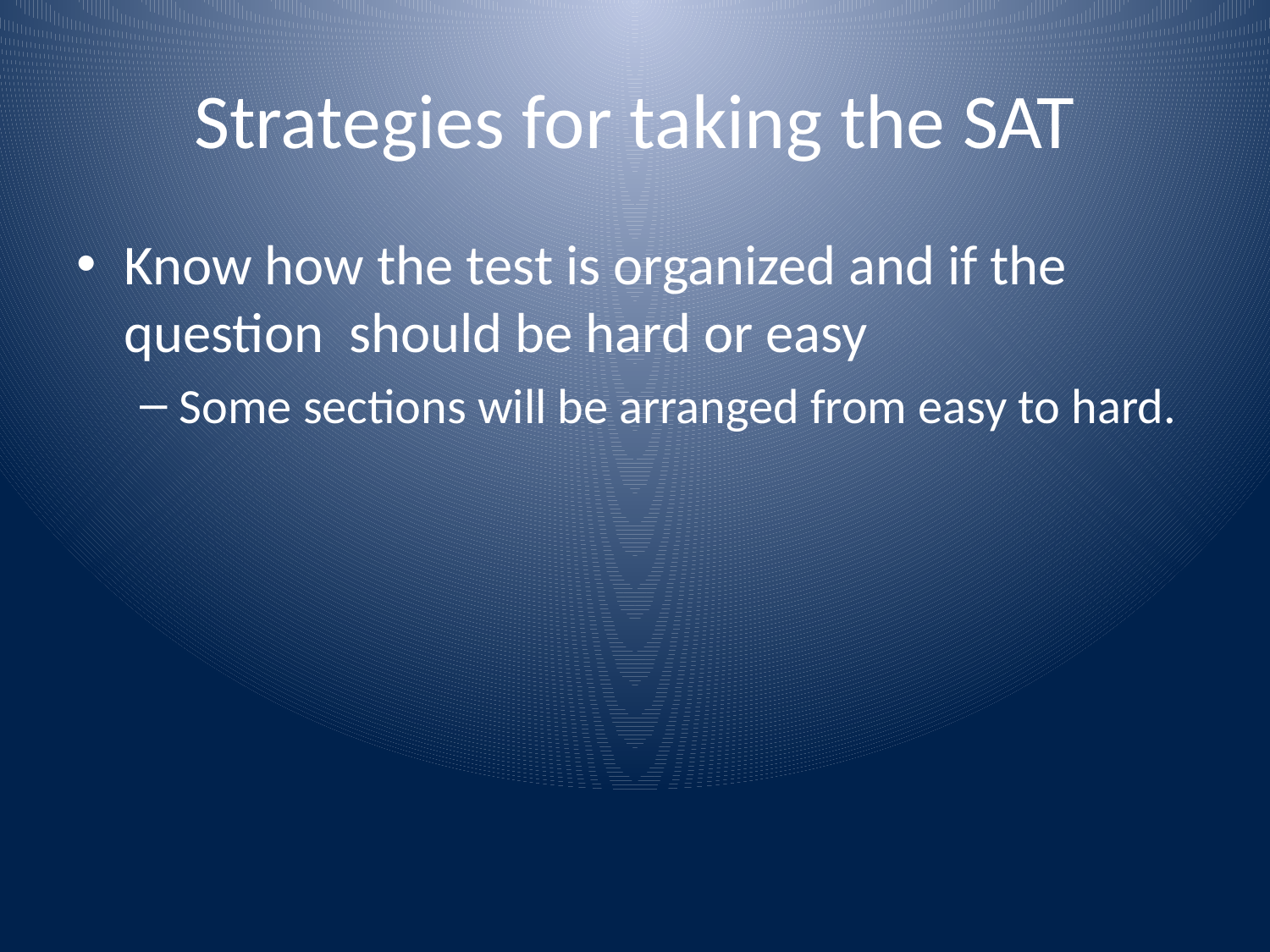

# Strategies for taking the SAT
Know how the test is organized and if the question  should be hard or easy
Some sections will be arranged from easy to hard.